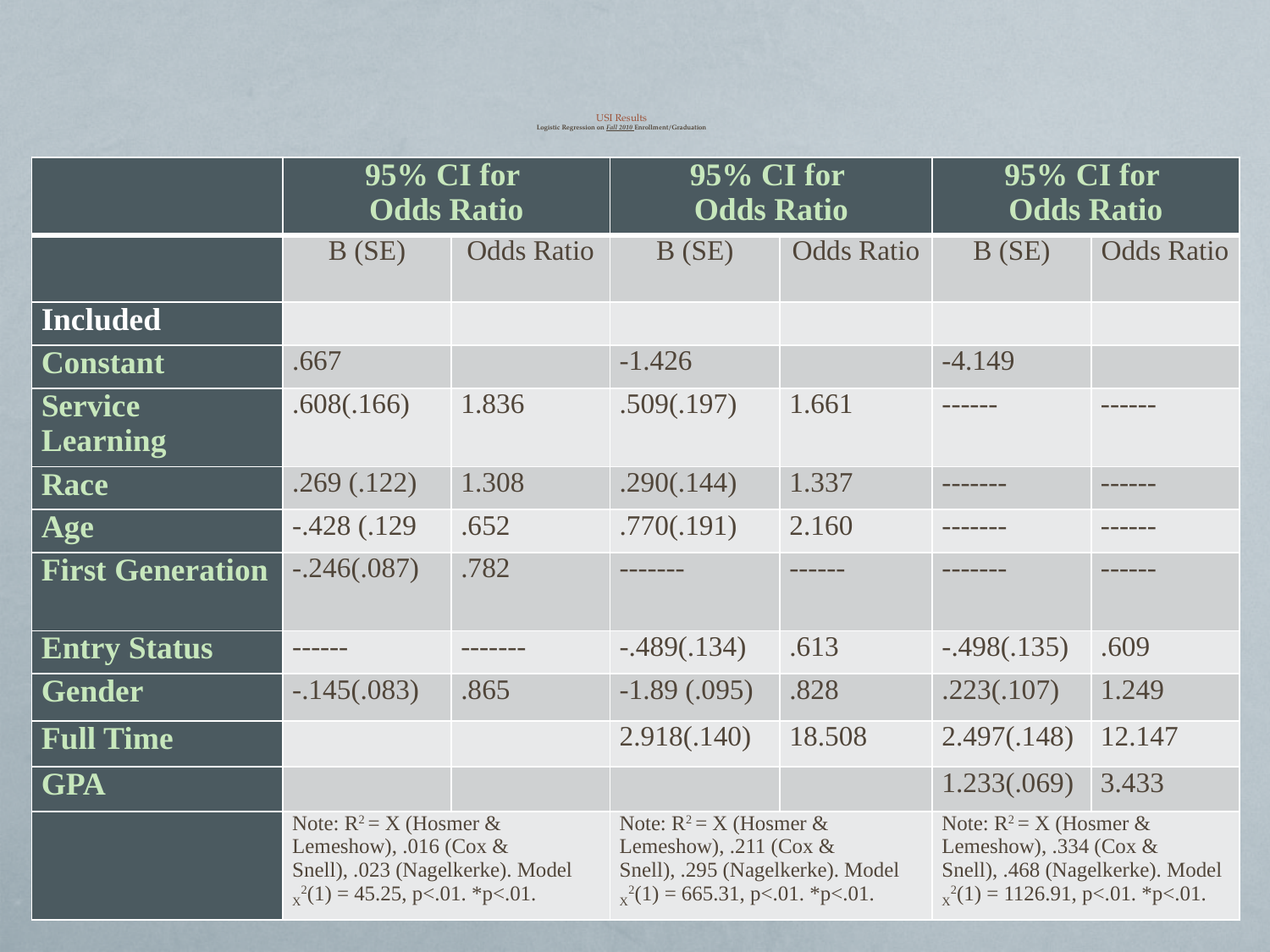

# USI Results Logistic Regression on Fall 2010 Enrollment/Graduation
|  | 95% CI for Odds Ratio |  | 95% CI for Odds Ratio |  | 95% CI for Odds Ratio |  |
| --- | --- | --- | --- | --- | --- | --- |
|  | B (SE) | Odds Ratio | B (SE) | Odds Ratio | B (SE) | Odds Ratio |
| Included |  |  |  |  |  |  |
| Constant | .667 |  | -1.426 |  | -4.149 |  |
| Service Learning | .608(.166) | 1.836 | .509(.197) | 1.661 | ------ | ------ |
| Race | .269 (.122) | 1.308 | .290(.144) | 1.337 | ------- | ------ |
| Age | -.428 (.129 | .652 | .770(.191) | 2.160 | ------- | ------ |
| First Generation | -.246(.087) | .782 | ------- | ------ | ------- | ------ |
| Entry Status | ------ | ------- | -.489(.134) | .613 | -.498(.135) | .609 |
| Gender | -.145(.083) | .865 | -1.89 (.095) | .828 | .223(.107) | 1.249 |
| Full Time |  |  | 2.918(.140) | 18.508 | 2.497(.148) | 12.147 |
| GPA |  |  |  |  | 1.233(.069) | 3.433 |
|  | Note: R2 = X (Hosmer & Lemeshow), .016 (Cox & Snell), .023 (Nagelkerke). Model X2(1) = 45.25, p<.01. \*p<.01. |  | Note: R2 = X (Hosmer & Lemeshow), .211 (Cox & Snell), .295 (Nagelkerke). Model X2(1) = 665.31, p<.01. \*p<.01. |  | Note: R2 = X (Hosmer & Lemeshow), .334 (Cox & Snell), .468 (Nagelkerke). Model X2(1) = 1126.91, p<.01. \*p<.01. |  |